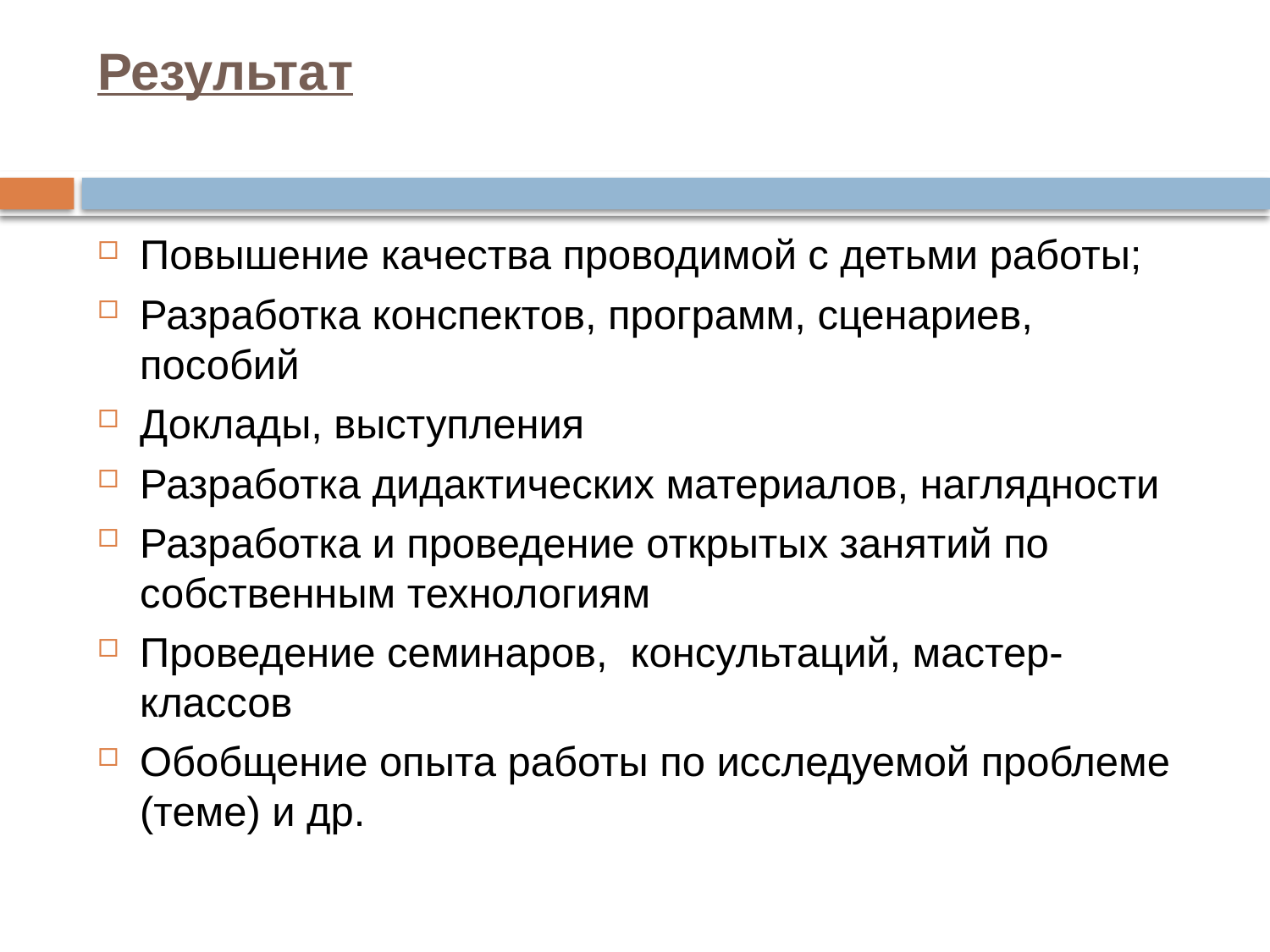

# Результат
Повышение качества проводимой с детьми работы;
Разработка конспектов, программ, сценариев, пособий
Доклады, выступления
Разработка дидактических материалов, наглядности
Разработка и проведение открытых занятий по собственным технологиям
Проведение семинаров,  консультаций, мастер-классов
Обобщение опыта работы по исследуемой проблеме (теме) и др.